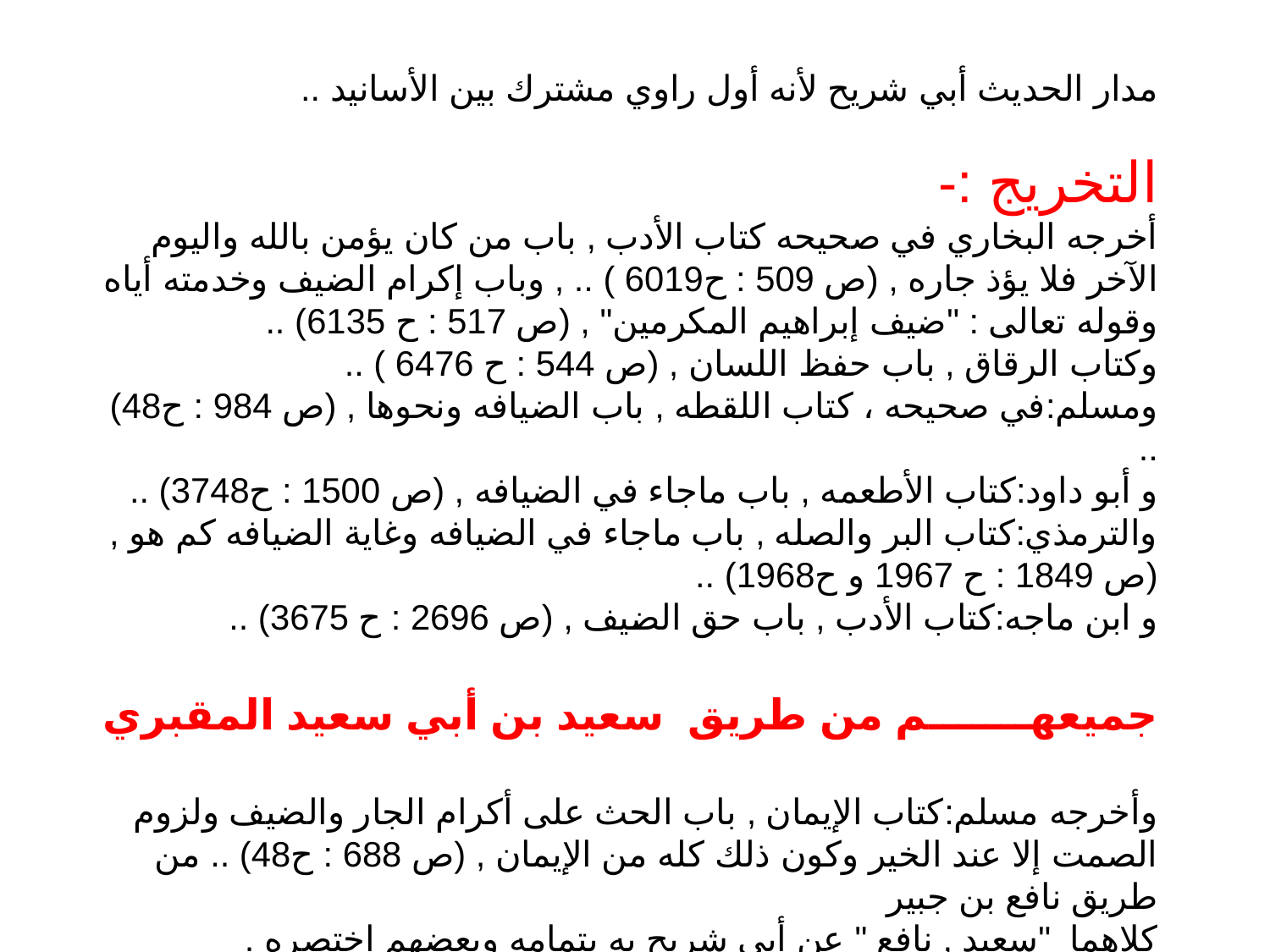

مدار الحديث أبي شريح لأنه أول راوي مشترك بين الأسانيد ..

التخريج :-
أخرجه البخاري في صحيحه كتاب الأدب , باب من كان يؤمن بالله واليوم الآخر فلا يؤذ جاره , (ص 509 : ح6019 ) .. , وباب إكرام الضيف وخدمته أياه وقوله تعالى : "ضيف إبراهيم المكرمين" , (ص 517 : ح 6135) ..
وكتاب الرقاق , باب حفظ اللسان , (ص 544 : ح 6476 ) ..
ومسلم:في صحيحه ، كتاب اللقطه , باب الضيافه ونحوها , (ص 984 : ح48) ..
و أبو داود:كتاب الأطعمه , باب ماجاء في الضيافه , (ص 1500 : ح3748) ..
والترمذي:كتاب البر والصله , باب ماجاء في الضيافه وغاية الضيافه كم هو , (ص 1849 : ح 1967 و ح1968) ..
و ابن ماجه:كتاب الأدب , باب حق الضيف , (ص 2696 : ح 3675) ..

جميعهـــــــم من طريق  سعيد بن أبي سعيد المقبري

وأخرجه مسلم:كتاب الإيمان , باب الحث على أكرام الجار والضيف ولزوم الصمت إلا عند الخير وكون ذلك كله من الإيمان , (ص 688 : ح48) .. من طريق نافع بن جبير
كلاهما  "سعيد , نافع " عن أبي شريح به بتمامه وبعضهم اختصره .